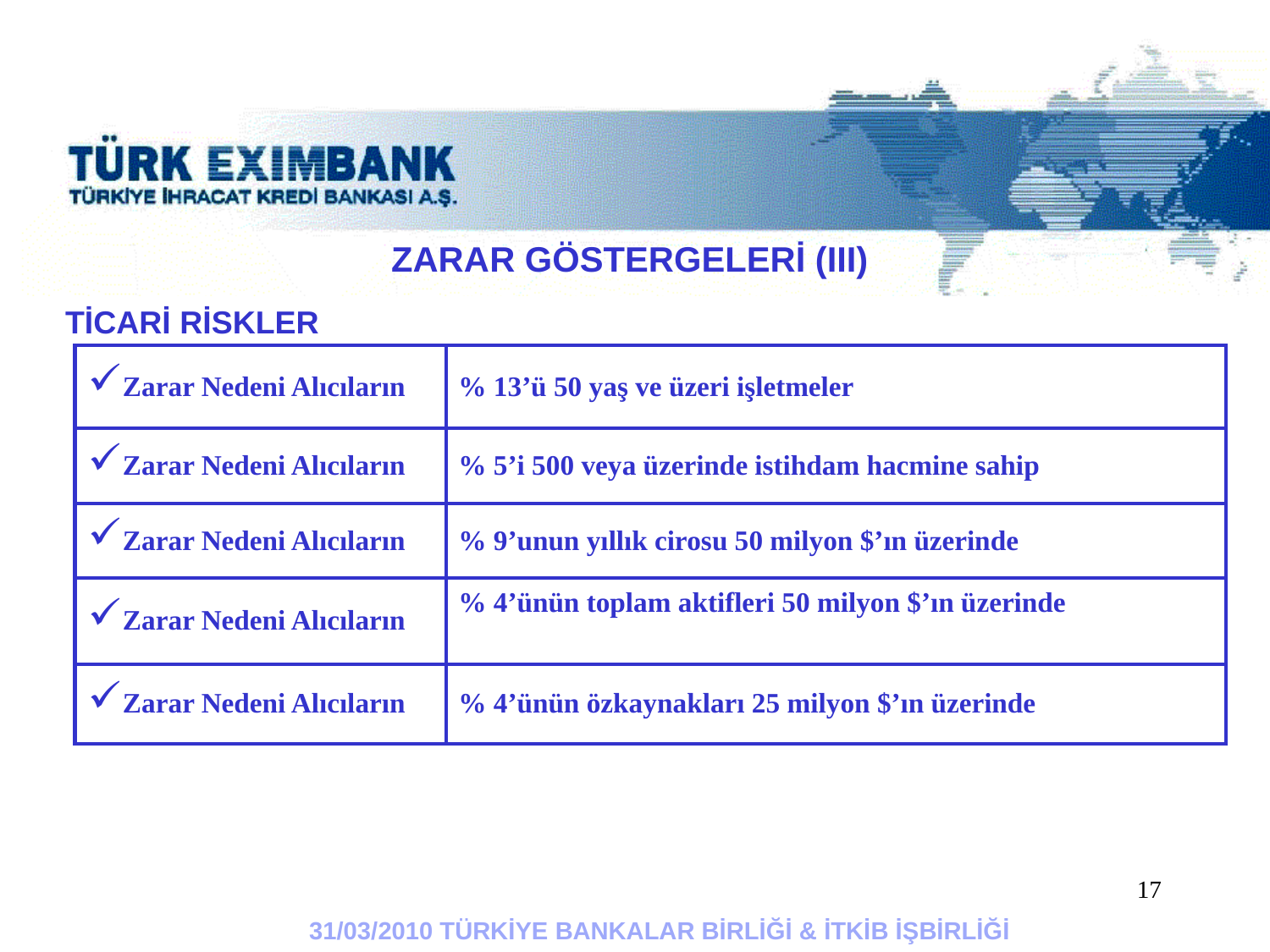

ZARAR GÖSTERGELERİ (III)
TİCARİ RİSKLER

| Zarar Nedeni Alıcıların | % 13’ü 50 yaş ve üzeri işletmeler |
| --- | --- |
| Zarar Nedeni Alıcıların | % 5’i 500 veya üzerinde istihdam hacmine sahip |
| Zarar Nedeni Alıcıların | % 9’unun yıllık cirosu 50 milyon $’ın üzerinde |
| Zarar Nedeni Alıcıların | % 4’ünün toplam aktifleri 50 milyon $’ın üzerinde |
| Zarar Nedeni Alıcıların | % 4’ünün özkaynakları 25 milyon $’ın üzerinde |

17
31/03/2010 TÜRKİYE BANKALAR BİRLİĞİ & İTKİB İŞBİRLİĞİ